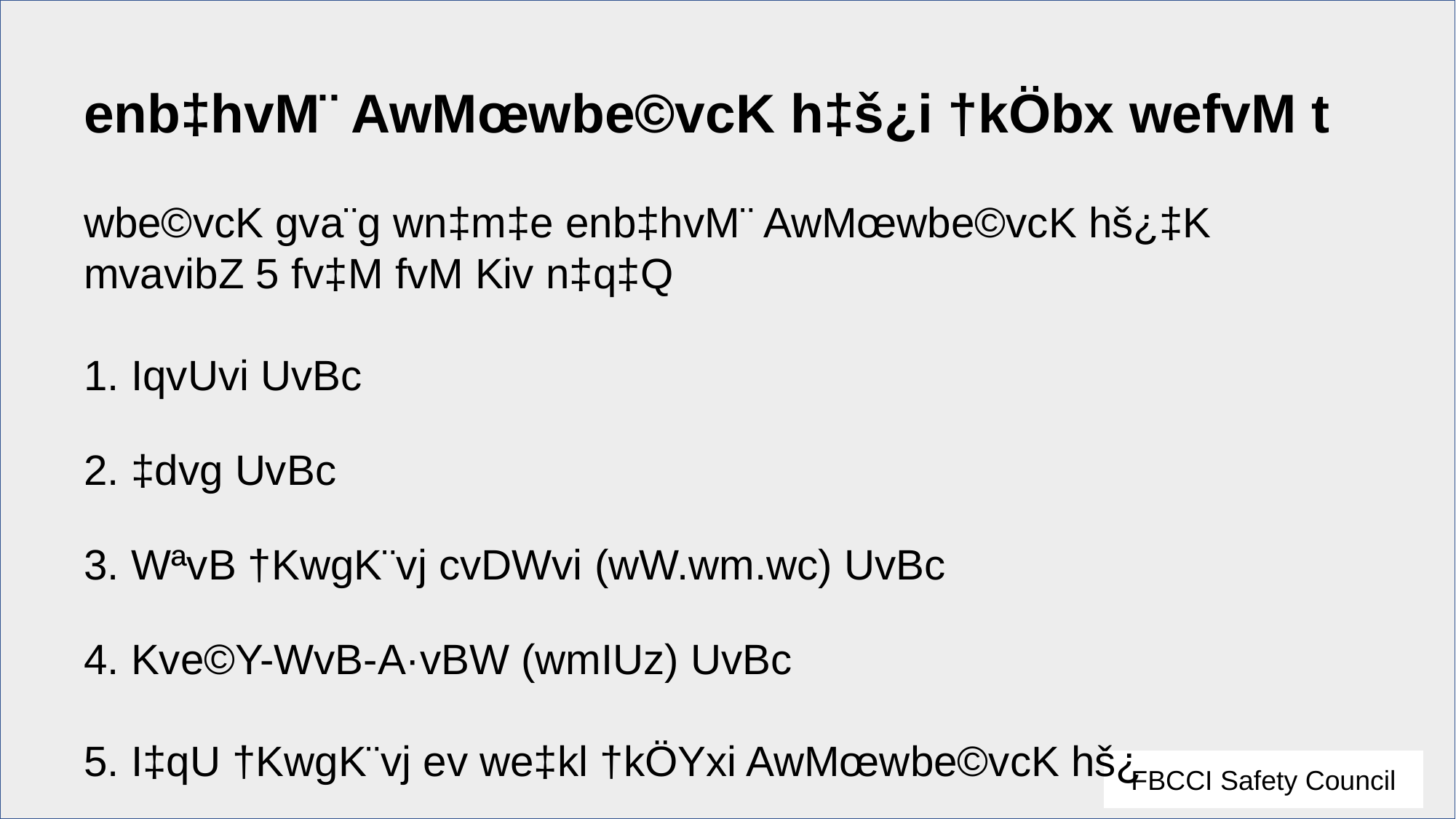

enb‡hvM¨ AwMœwbe©vcK h‡š¿i †kÖbx wefvM t

wbe©vcK gva¨g wn‡m‡e enb‡hvM¨ AwMœwbe©vcK hš¿‡K mvavibZ 5 fv‡M fvM Kiv n‡q‡Q

 IqvUvi UvBc

 ‡dvg UvBc

 WªvB †KwgK¨vj cvDWvi (wW.wm.wc) UvBc

4. Kve©Y-WvB-A·vBW (wmIUz) UvBc

5. I‡qU †KwgK¨vj ev we‡kl †kÖYxi AwMœwbe©vcK hš¿
#

FBCCI Safety Council